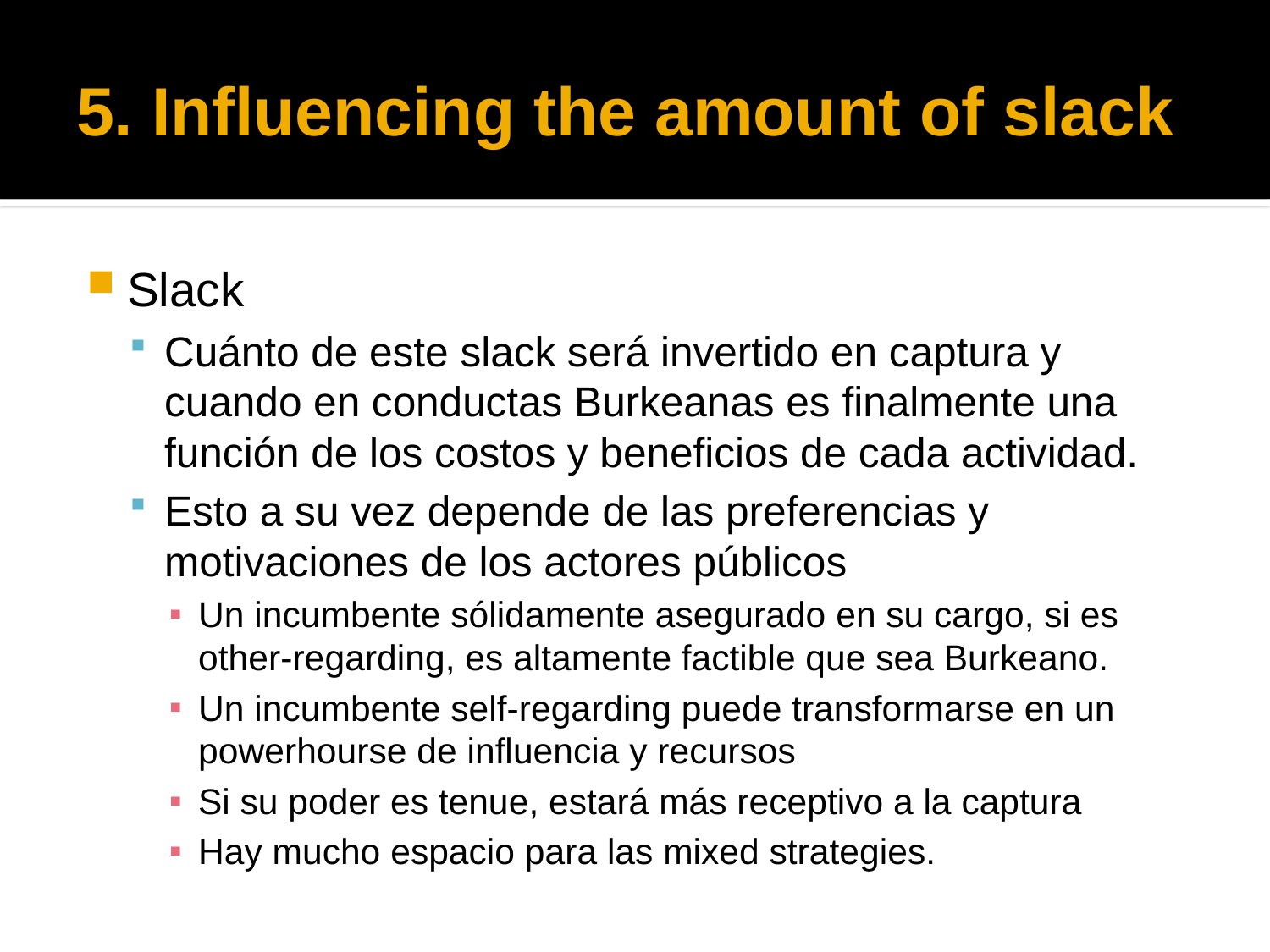

# 5. Influencing the amount of slack
Slack
Cuánto de este slack será invertido en captura y cuando en conductas Burkeanas es finalmente una función de los costos y beneficios de cada actividad.
Esto a su vez depende de las preferencias y motivaciones de los actores públicos
Un incumbente sólidamente asegurado en su cargo, si es other-regarding, es altamente factible que sea Burkeano.
Un incumbente self-regarding puede transformarse en un powerhourse de influencia y recursos
Si su poder es tenue, estará más receptivo a la captura
Hay mucho espacio para las mixed strategies.